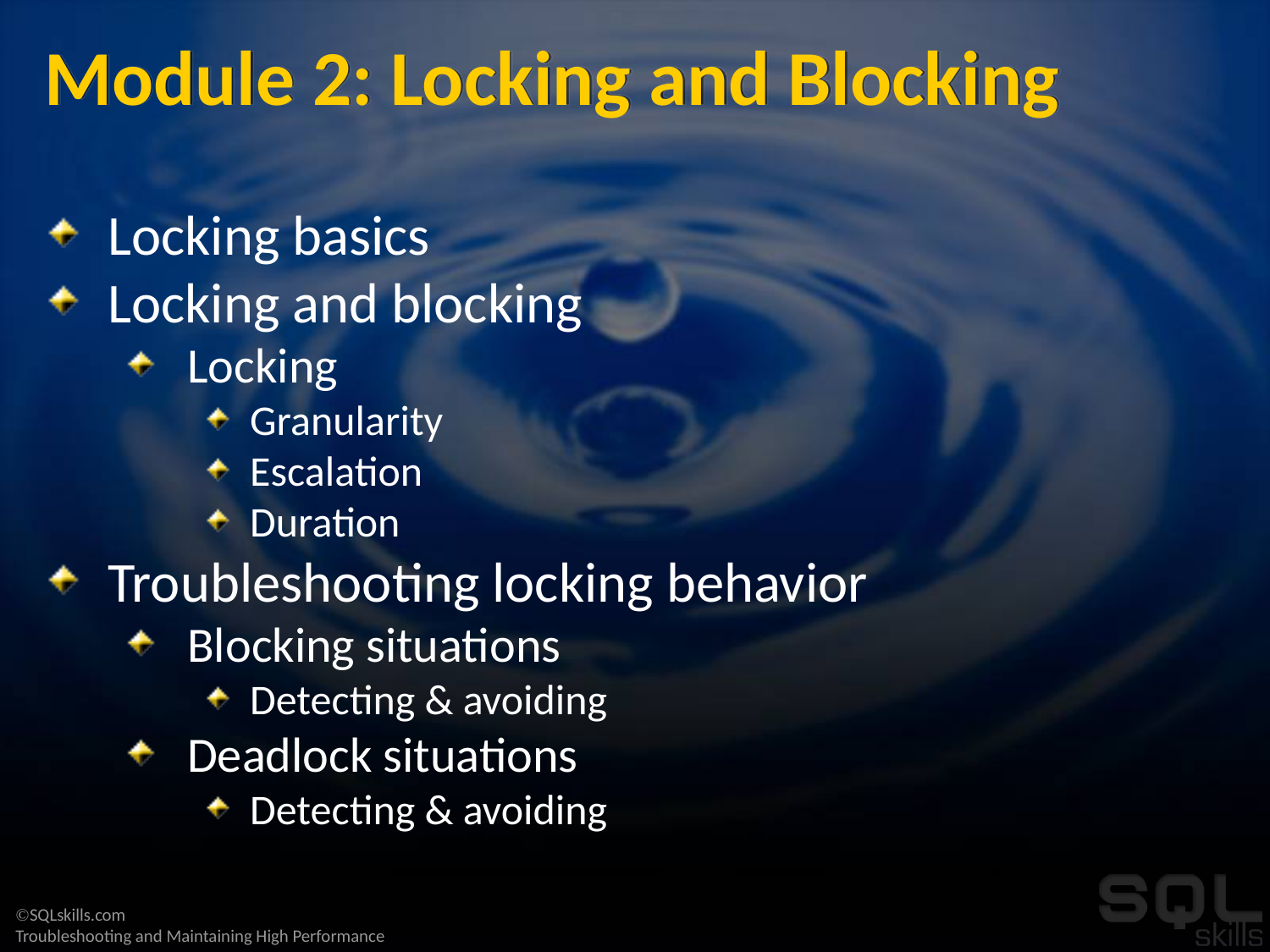

# Module 2: Locking and Blocking
Locking basics
Locking and blocking
Locking
Granularity
Escalation
Duration
Troubleshooting locking behavior
Blocking situations
Detecting & avoiding
Deadlock situations
Detecting & avoiding